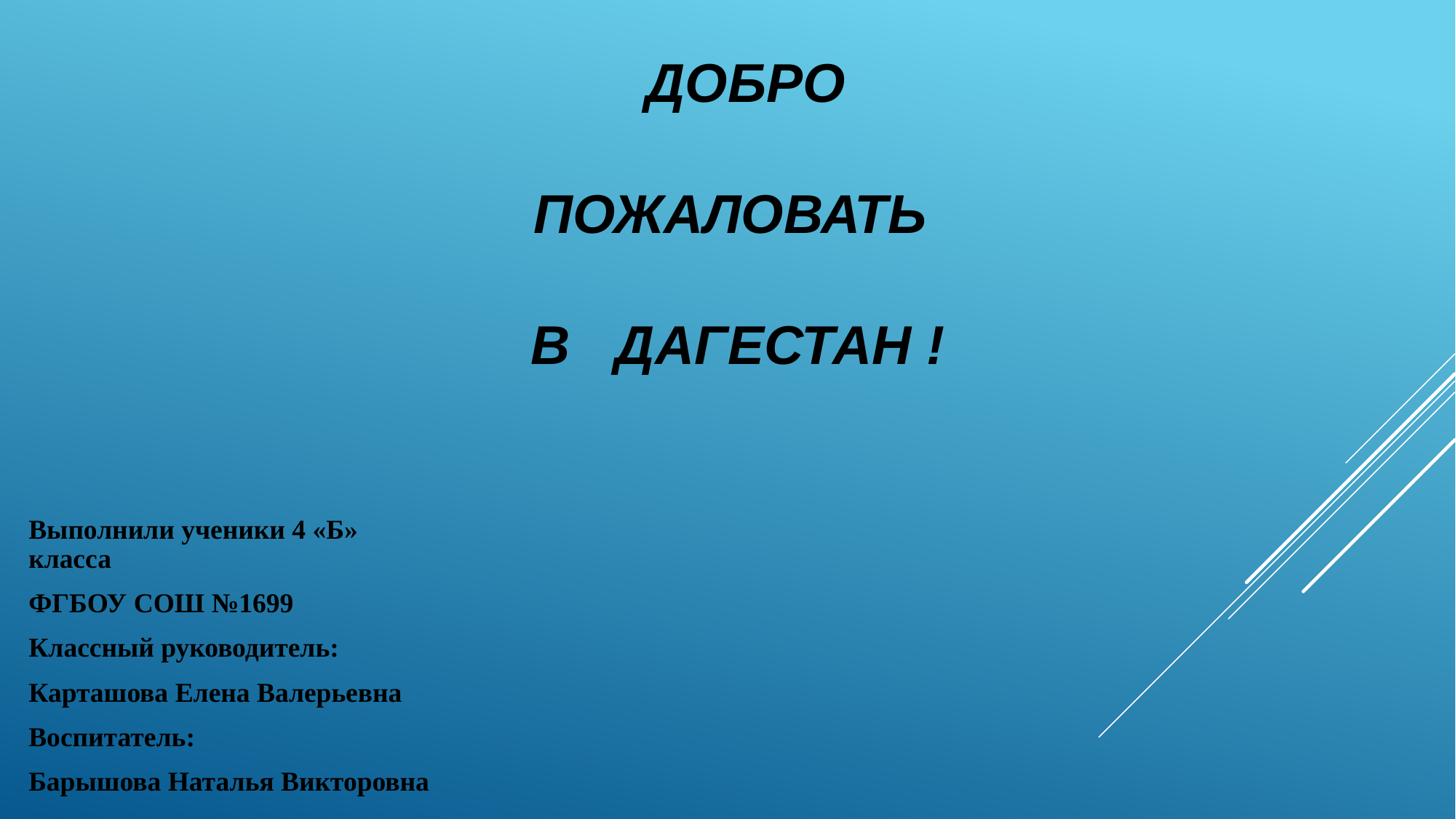

# Добро пожаловать В   ДАГЕСТАН !
Выполнили ученики 4 «Б» класса
ФГБОУ СОШ №1699
Классный руководитель:
Карташова Елена Валерьевна
Воспитатель:
Барышова Наталья Викторовна